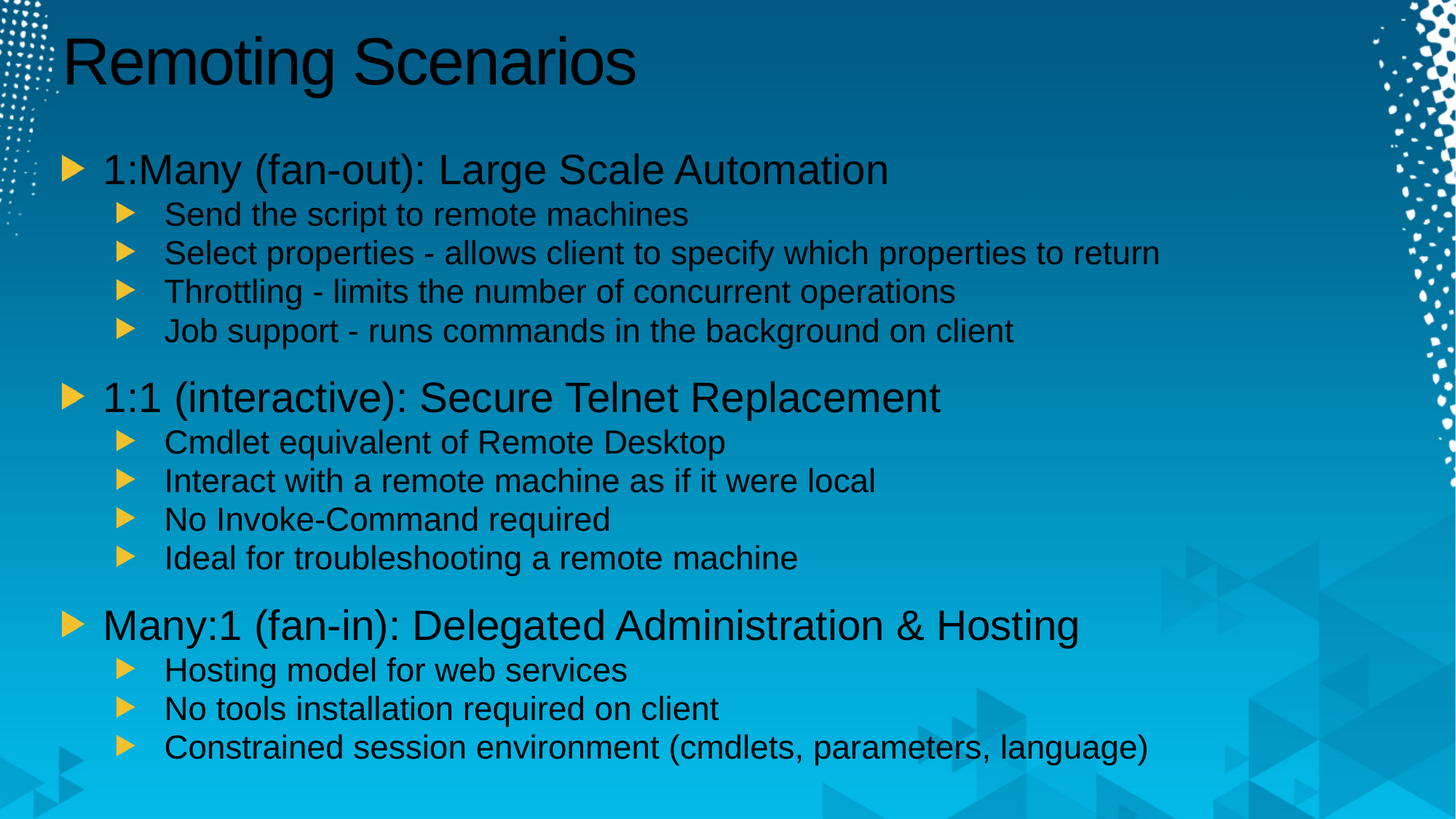

# Remoting Scenarios
1:Many (fan-out): Large Scale Automation
Send the script to remote machines
Select properties - allows client to specify which properties to return
Throttling - limits the number of concurrent operations
Job support - runs commands in the background on client
1:1 (interactive): Secure Telnet Replacement
Cmdlet equivalent of Remote Desktop
Interact with a remote machine as if it were local
No Invoke-Command required
Ideal for troubleshooting a remote machine
Many:1 (fan-in): Delegated Administration & Hosting
Hosting model for web services
No tools installation required on client
Constrained session environment (cmdlets, parameters, language)